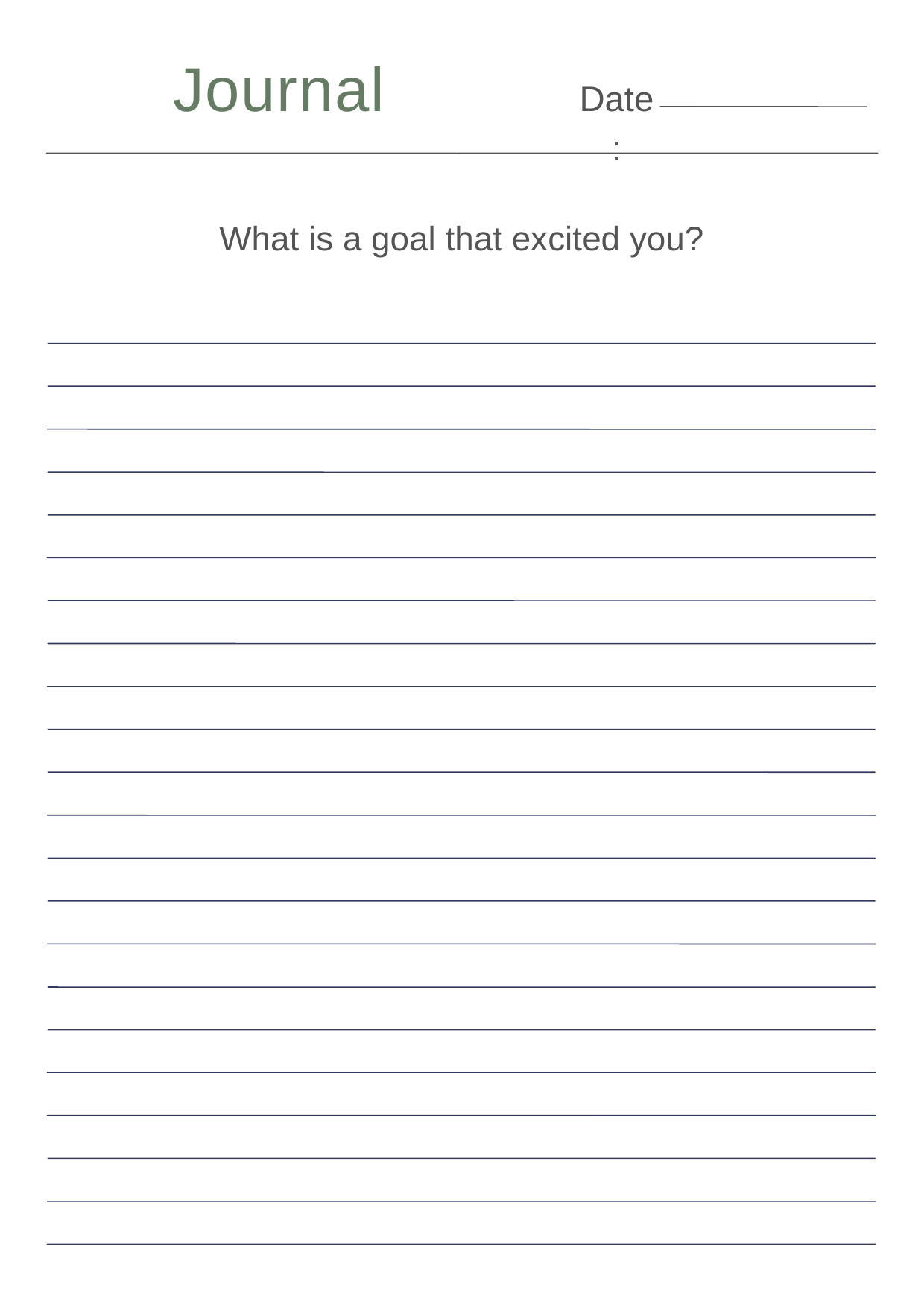

Journal
Date:

What is a goal that excited you?